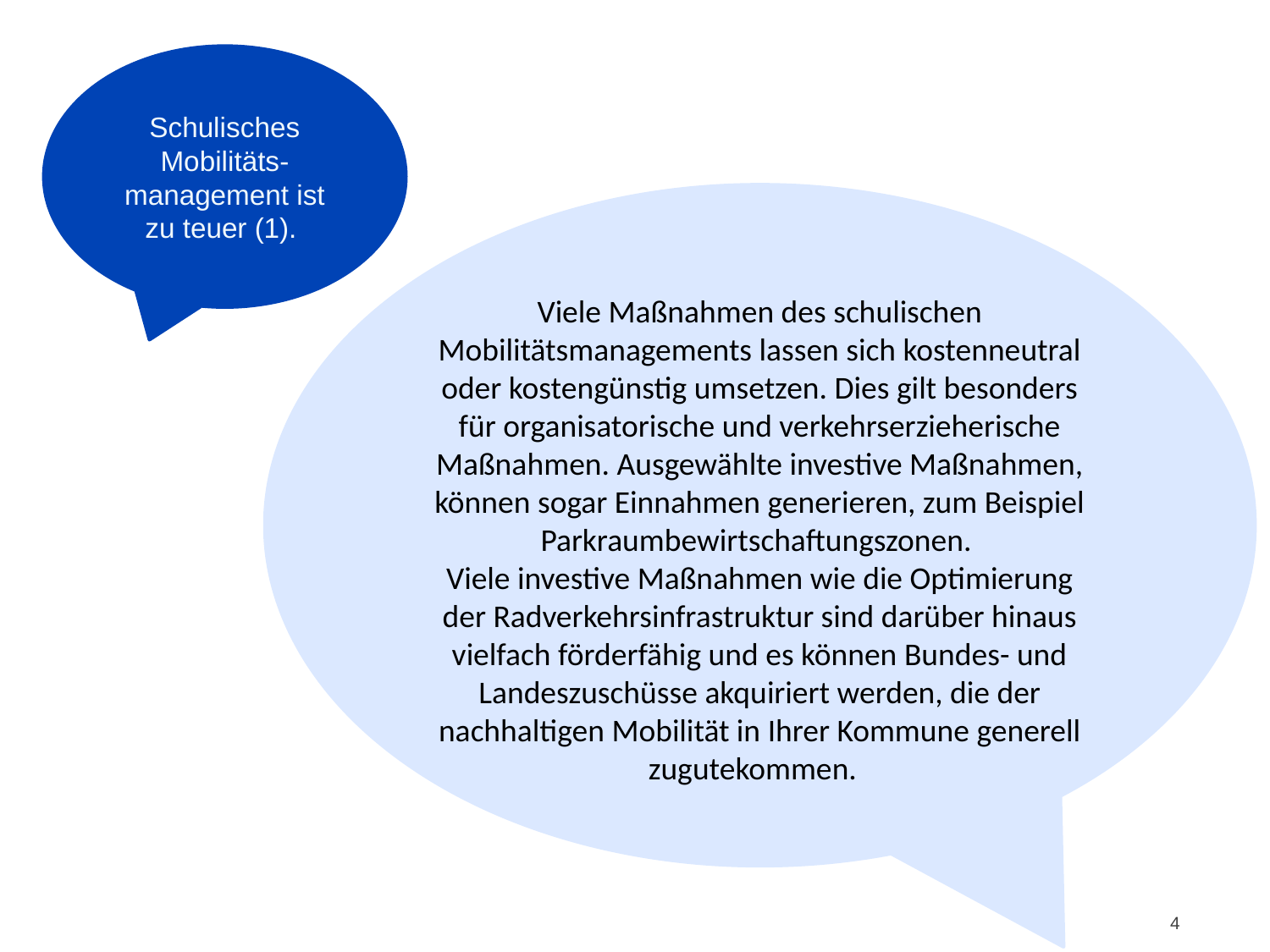

Schulisches Mobilitäts-management ist zu teuer (1).
# Argumente 2

Viele Maßnahmen des schulischen Mobilitätsmanagements lassen sich kostenneutral oder kostengünstig umsetzen. Dies gilt besonders für organisatorische und verkehrserzieherische Maßnahmen. Ausgewählte investive Maßnahmen, können sogar Einnahmen generieren, zum Beispiel Parkraumbewirtschaftungszonen.
Viele investive Maßnahmen wie die Optimierung der Radverkehrsinfrastruktur sind darüber hinaus vielfach förderfähig und es können Bundes- und Landeszuschüsse akquiriert werden, die der nachhaltigen Mobilität in Ihrer Kommune generell zugutekommen.